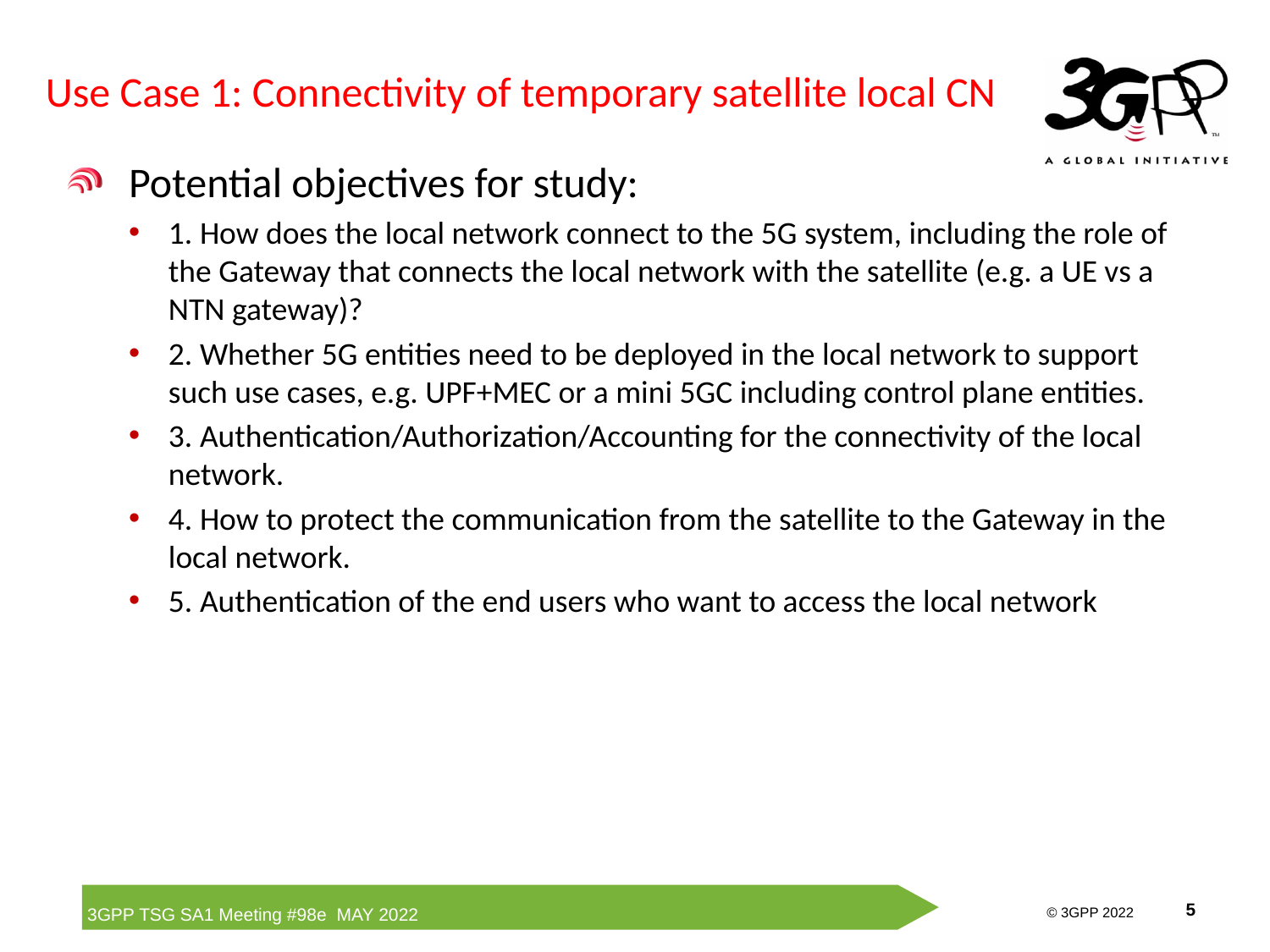

# Use Case 1: Connectivity of temporary satellite local CN
Potential objectives for study:
1. How does the local network connect to the 5G system, including the role of the Gateway that connects the local network with the satellite (e.g. a UE vs a NTN gateway)?
2. Whether 5G entities need to be deployed in the local network to support such use cases, e.g. UPF+MEC or a mini 5GC including control plane entities.
3. Authentication/Authorization/Accounting for the connectivity of the local network.
4. How to protect the communication from the satellite to the Gateway in the local network.
5. Authentication of the end users who want to access the local network